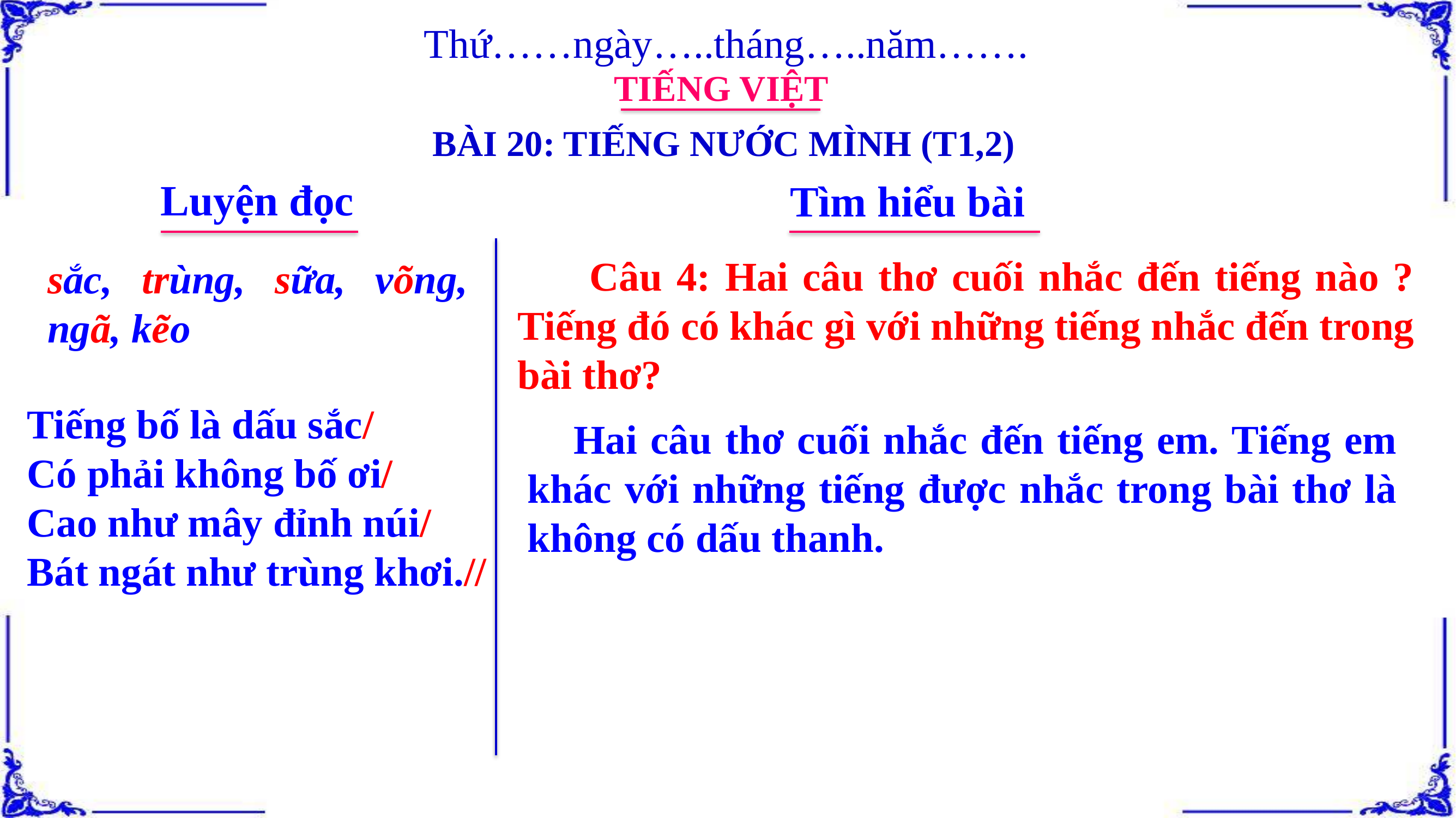

Thứ……ngày…..tháng…..năm…….
TIẾNG VIỆT
BÀI 20: TIẾNG NƯỚC MÌNH (T1,2)
Luyện đọc
Tìm hiểu bài
     Câu 4: Hai câu thơ cuối nhắc đến tiếng nào ? Tiếng đó có khác gì với những tiếng nhắc đến trong bài thơ?
sắc, trùng, sữa, võng, ngã, kẽo
Tiếng bố là dấu sắc/
Có phải không bố ơi/
Cao như mây đỉnh núi/
Bát ngát như trùng khơi.//
Hai câu thơ cuối nhắc đến tiếng em. Tiếng em khác với những tiếng được nhắc trong bài thơ là không có dấu thanh.